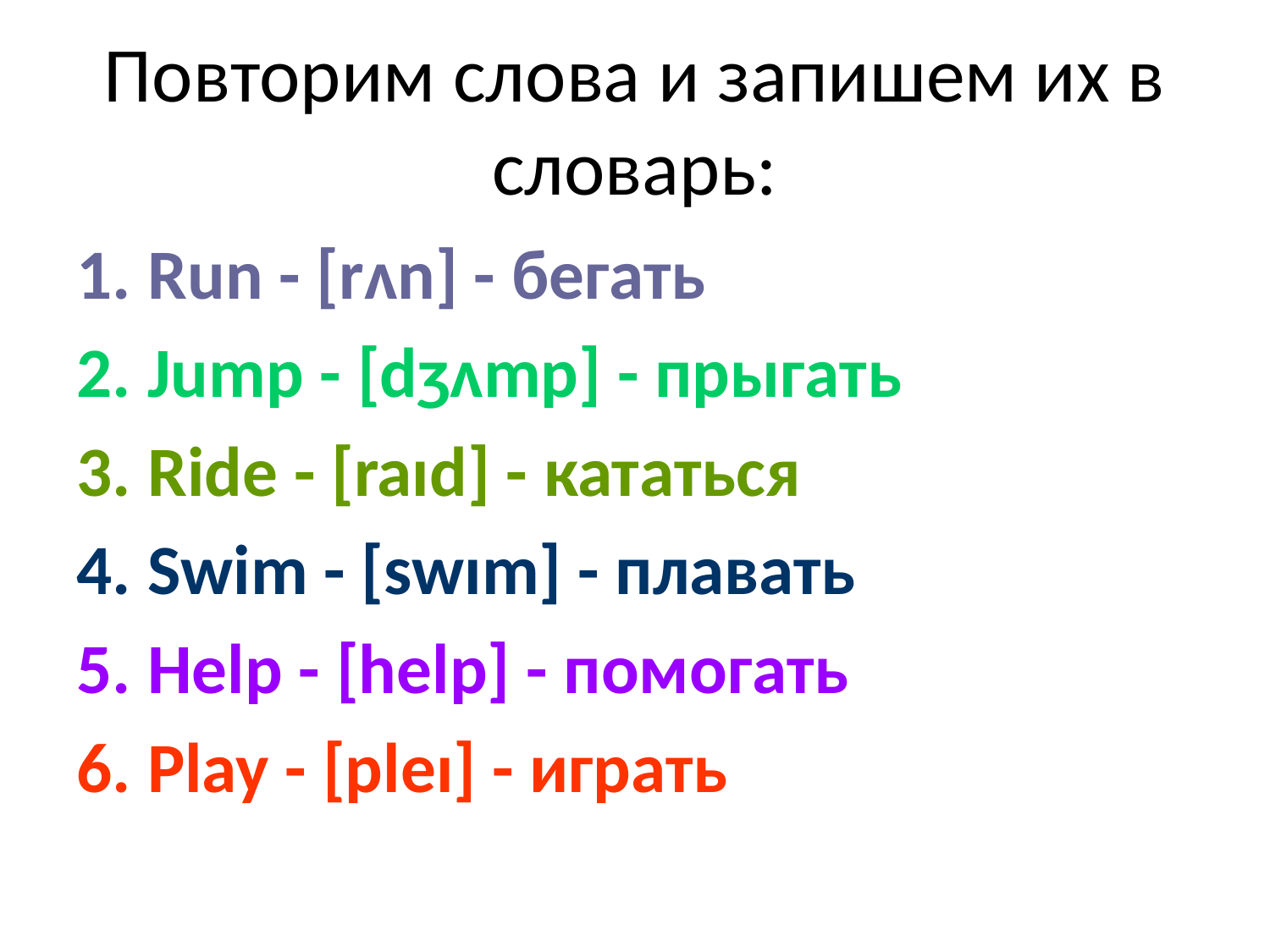

# Повторим слова и запишем их в словарь:
Run - [rʌn] - бегать
Jump - [dʒʌmp] - прыгать
Ride - [raıd] - кататься
Swim - [swım] - плавать
Help - [help] - помогать
Play - [pleı] - играть